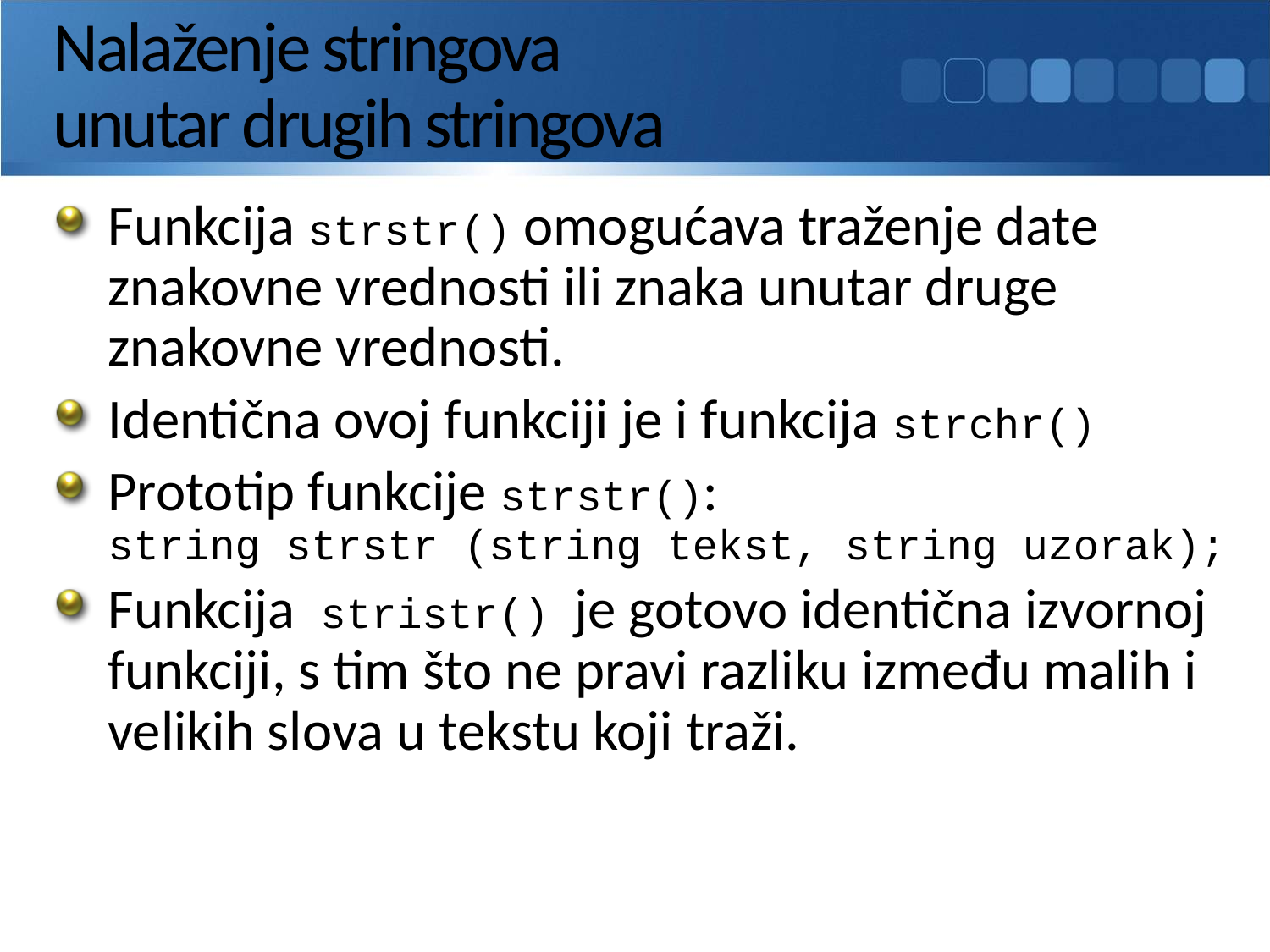

# Nalaženje stringova unutar drugih stringova
Funkcija strstr() omogućava traženje date znakovne vrednosti ili znaka unutar druge znakovne vrednosti.
Identična ovoj funkciji je i funkcija strchr()
Prototip funkcije strstr():
string strstr (string tekst, string uzorak);
Funkcija stristr() je gotovo identična izvornoj funkciji, s tim što ne pravi razliku između malih i velikih slova u tekstu koji traži.